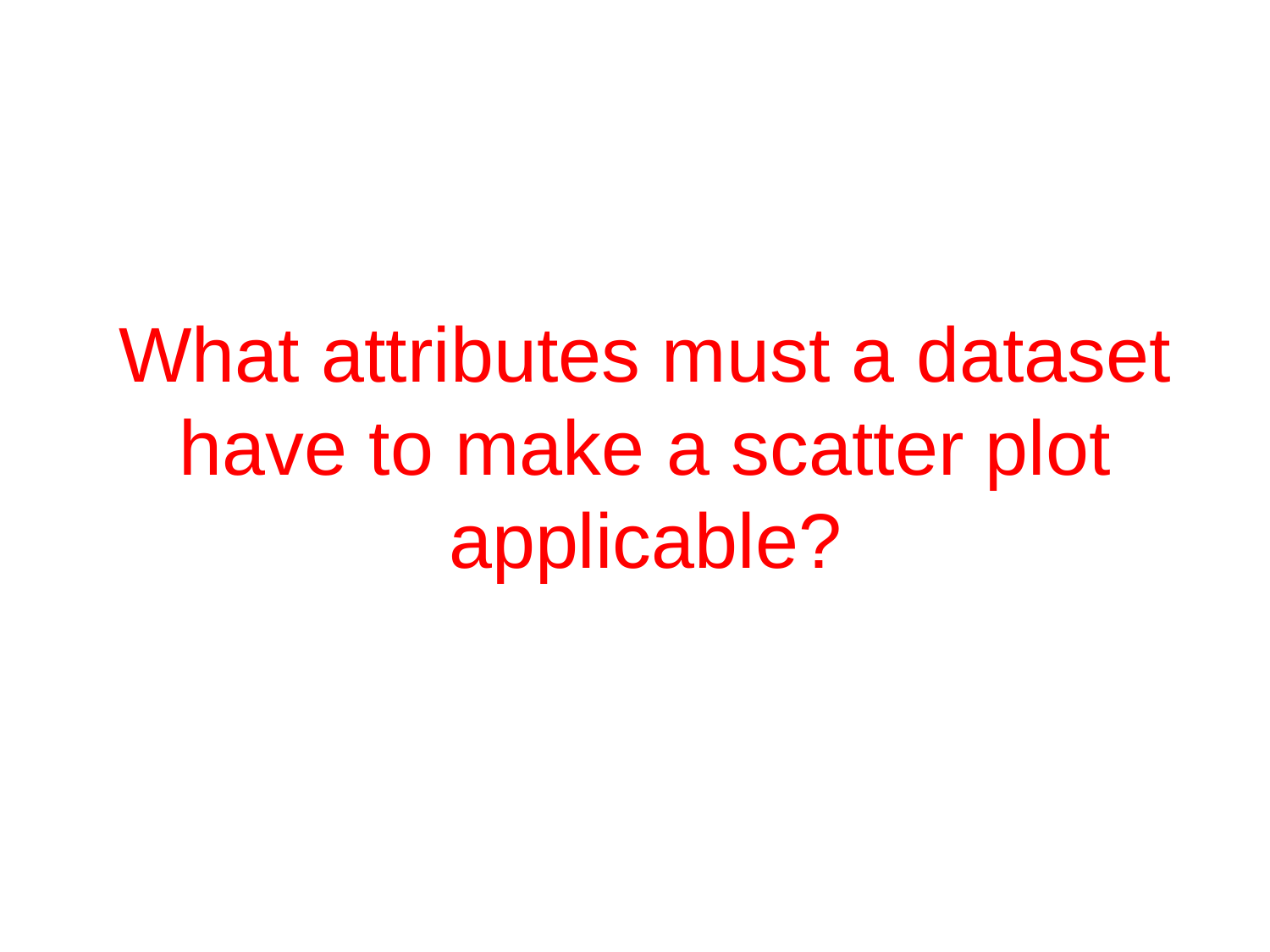

# What attributes must a dataset have to make a scatter plot applicable?